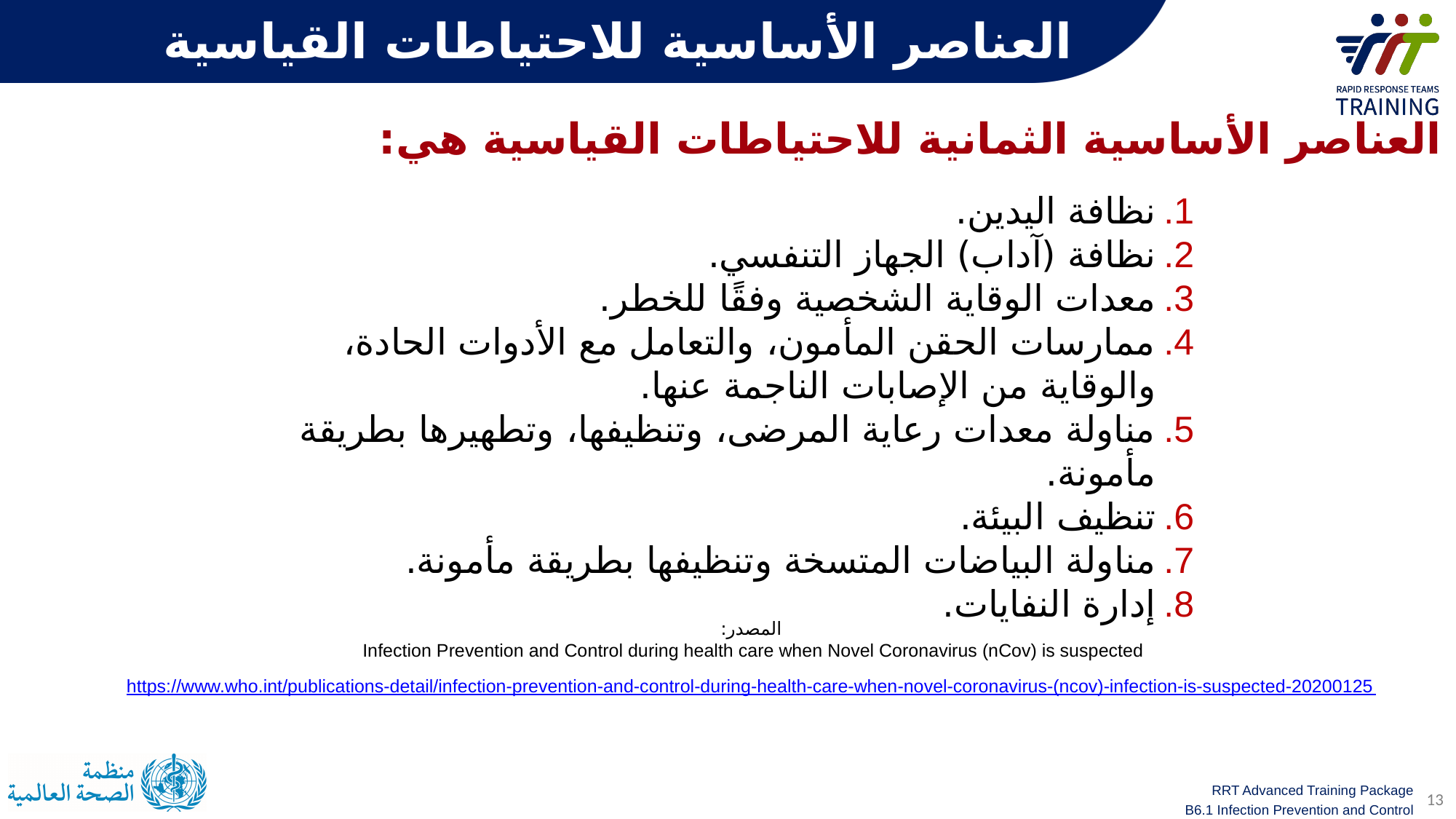

العناصر الأساسية للاحتياطات القياسية
العناصر الأساسية الثمانية للاحتياطات القياسية هي:
نظافة اليدين.
نظافة (آداب) الجهاز التنفسي.
معدات الوقاية الشخصية وفقًا للخطر.
ممارسات الحقن المأمون، والتعامل مع الأدوات الحادة، والوقاية من الإصابات الناجمة عنها.
مناولة معدات رعاية المرضى، وتنظيفها، وتطهيرها بطريقة مأمونة.
تنظيف البيئة.
مناولة البياضات المتسخة وتنظيفها بطريقة مأمونة.
إدارة النفايات.
المصدر:
 Infection Prevention and Control during health care when Novel Coronavirus (nCov) is suspected
https://www.who.int/publications-detail/infection-prevention-and-control-during-health-care-when-novel-coronavirus-(ncov)-infection-is-suspected-20200125